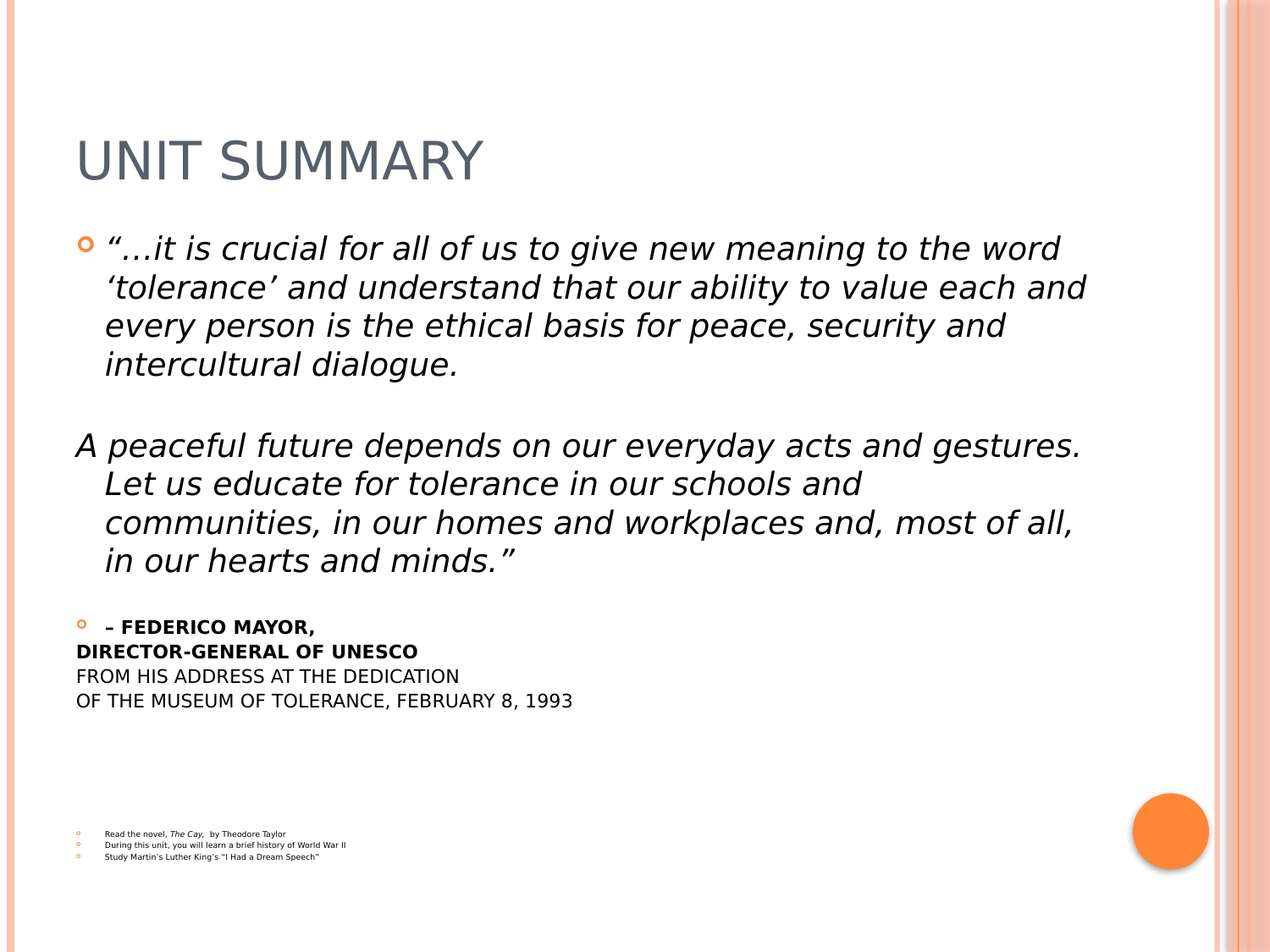

# Unit Summary
“…it is crucial for all of us to give new meaning to the word ‘tolerance’ and understand that our ability to value each and every person is the ethical basis for peace, security and intercultural dialogue.

A peaceful future depends on our everyday acts and gestures. Let us educate for tolerance in our schools and communities, in our homes and workplaces and, most of all, in our hearts and minds.”

– FEDERICO MAYOR,
DIRECTOR-GENERAL OF UNESCO
FROM HIS ADDRESS AT THE DEDICATION
OF THE MUSEUM OF TOLERANCE, FEBRUARY 8, 1993

Read the novel, The Cay,  by Theodore Taylor
During this unit, you will learn a brief history of World War II
Study Martin’s Luther King’s “I Had a Dream Speech”